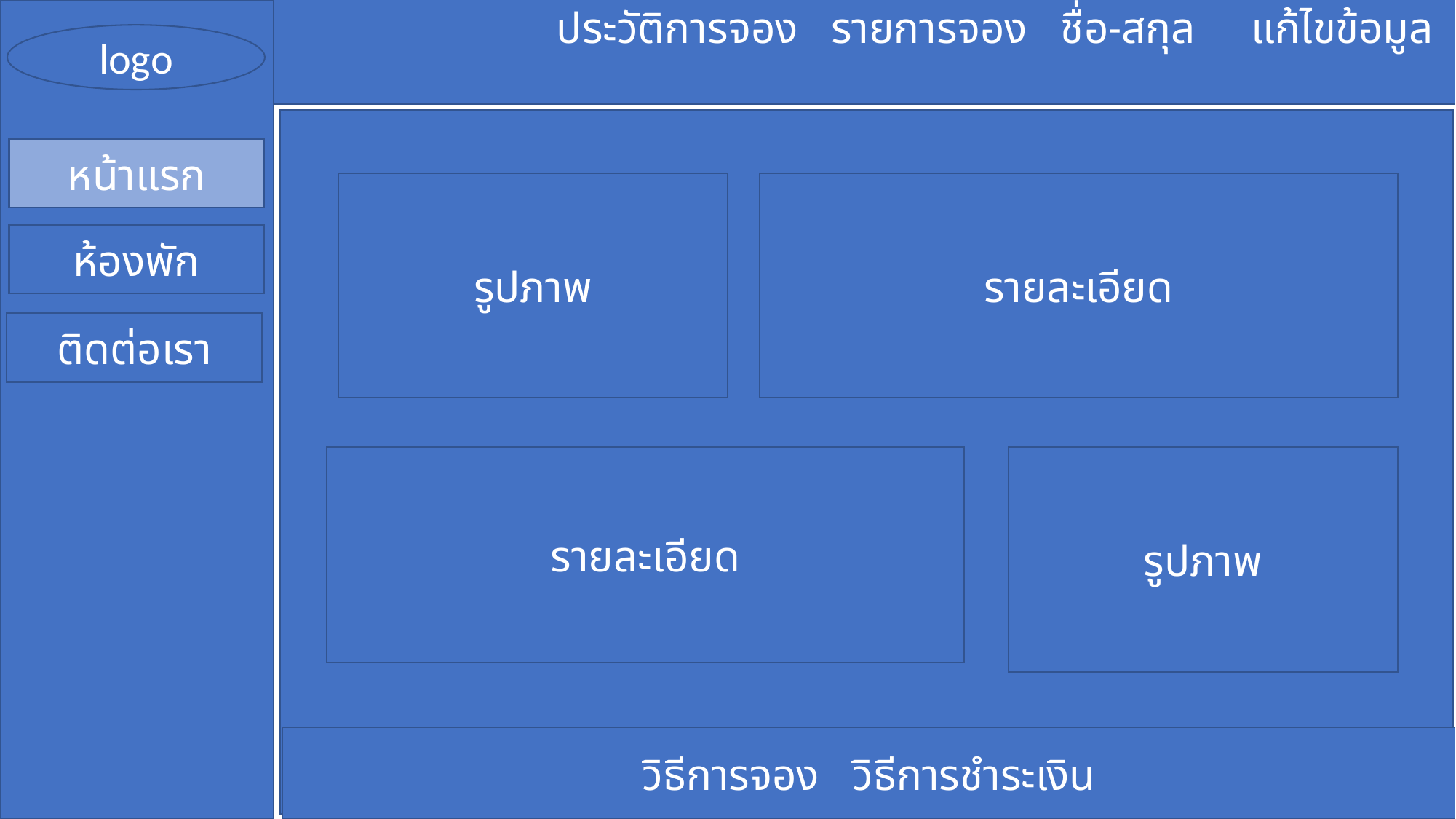

ก				ประวัติการจอง   รายการจอง   ชื่อ-สกุล     แก้ไขข้อมูล   ออกจากระบบ
logo

หน้าแรก
รูปภาพ
รายละเอียด
ห้องพัก
ติดต่อเรา
รายละเอียด
รูปภาพ

วิธีการจอง   วิธีการชำระเงิน